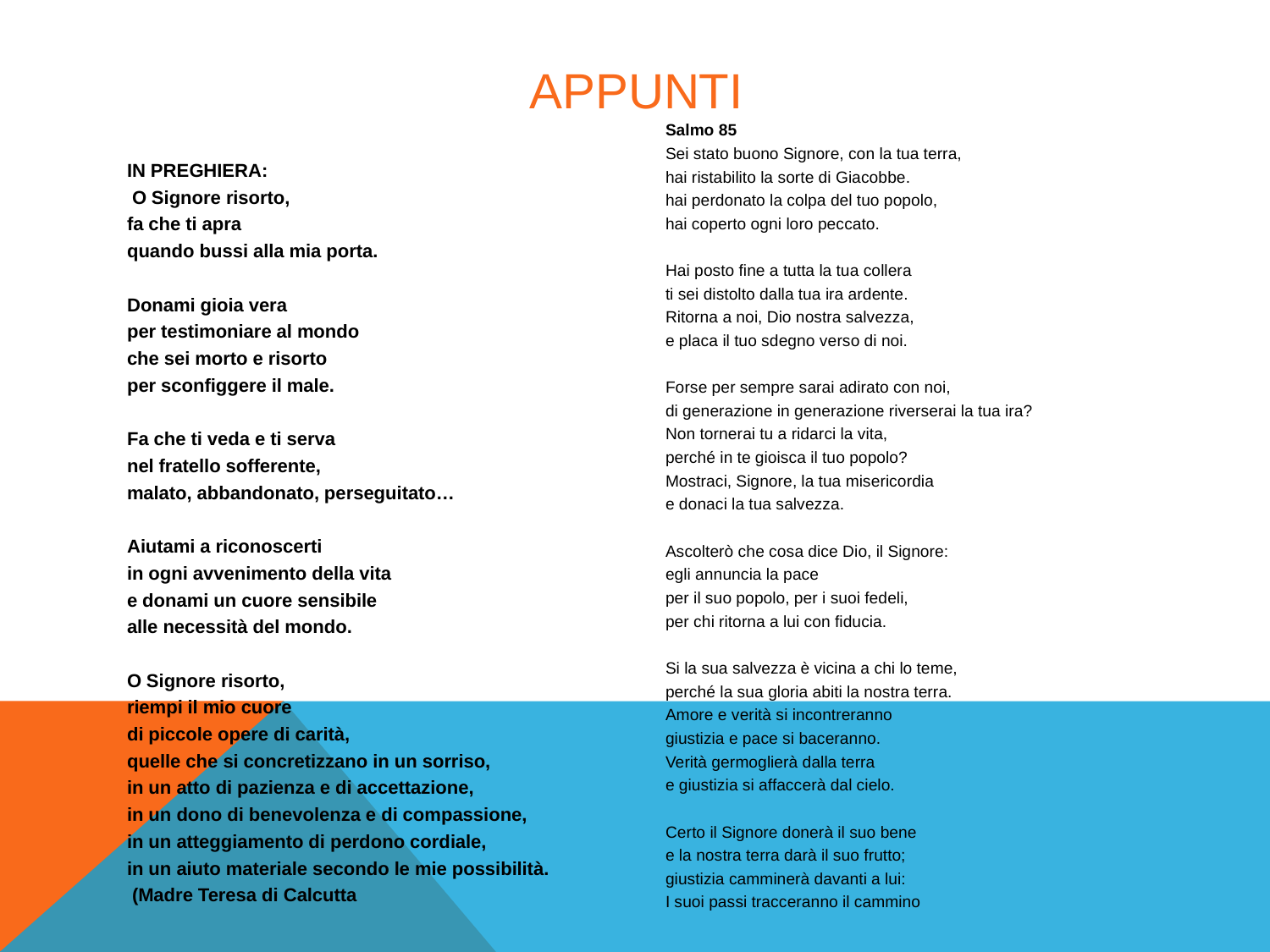

# appunti
Salmo 85
Sei stato buono Signore, con la tua terra,
hai ristabilito la sorte di Giacobbe.
hai perdonato la colpa del tuo popolo,
hai coperto ogni loro peccato.

Hai posto fine a tutta la tua collera
ti sei distolto dalla tua ira ardente.
Ritorna a noi, Dio nostra salvezza,
e placa il tuo sdegno verso di noi.

Forse per sempre sarai adirato con noi,
di generazione in generazione riverserai la tua ira?
Non tornerai tu a ridarci la vita,
perché in te gioisca il tuo popolo?
Mostraci, Signore, la tua misericordia
e donaci la tua salvezza.

Ascolterò che cosa dice Dio, il Signore:
egli annuncia la pace
per il suo popolo, per i suoi fedeli,
per chi ritorna a lui con fiducia.

Si la sua salvezza è vicina a chi lo teme,
perché la sua gloria abiti la nostra terra.
Amore e verità si incontreranno
giustizia e pace si baceranno.
Verità germoglierà dalla terra
e giustizia si affaccerà dal cielo.

Certo il Signore donerà il suo bene
e la nostra terra darà il suo frutto;
giustizia camminerà davanti a lui:
I suoi passi tracceranno il cammino
IN PREGHIERA:
 O Signore risorto,
fa che ti apra
quando bussi alla mia porta.

Donami gioia vera
per testimoniare al mondo
che sei morto e risorto
per sconfiggere il male.

Fa che ti veda e ti serva
nel fratello sofferente,
malato, abbandonato, perseguitato…

Aiutami a riconoscerti
in ogni avvenimento della vita
e donami un cuore sensibile
alle necessità del mondo.

O Signore risorto,
riempi il mio cuore
di piccole opere di carità,
quelle che si concretizzano in un sorriso,
in un atto di pazienza e di accettazione,
in un dono di benevolenza e di compassione,
in un atteggiamento di perdono cordiale,
in un aiuto materiale secondo le mie possibilità.
 (Madre Teresa di Calcutta